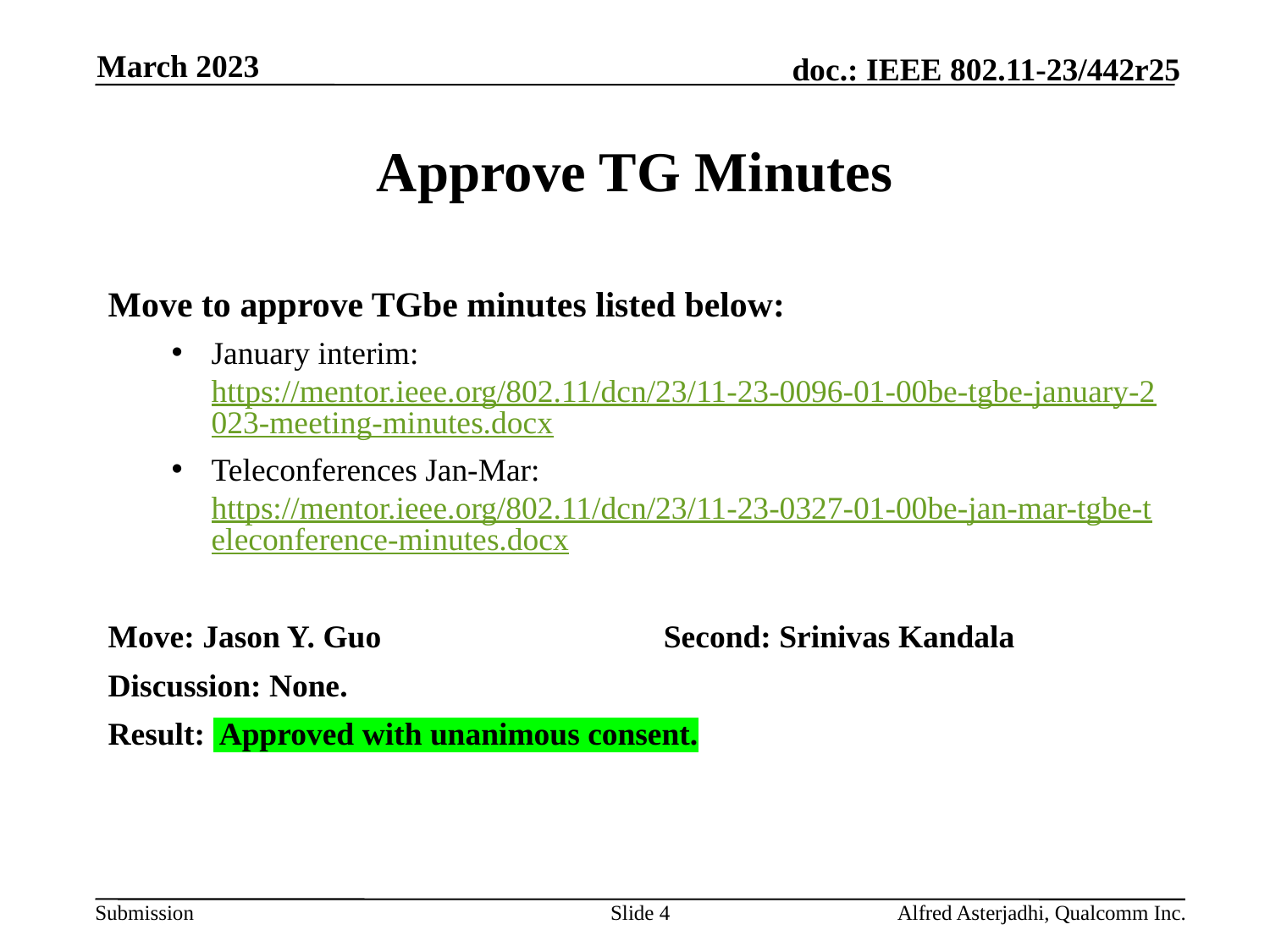

March 2023
# Approve TG Minutes
Move to approve TGbe minutes listed below:
January interim: https://mentor.ieee.org/802.11/dcn/23/11-23-0096-01-00be-tgbe-january-2023-meeting-minutes.docx
Teleconferences Jan-Mar: https://mentor.ieee.org/802.11/dcn/23/11-23-0327-01-00be-jan-mar-tgbe-teleconference-minutes.docx

Move: Jason Y. Guo			Second: Srinivas Kandala
Discussion: None.
Result:  Approved with unanimous consent.
Slide 4
Alfred Asterjadhi, Qualcomm Inc.